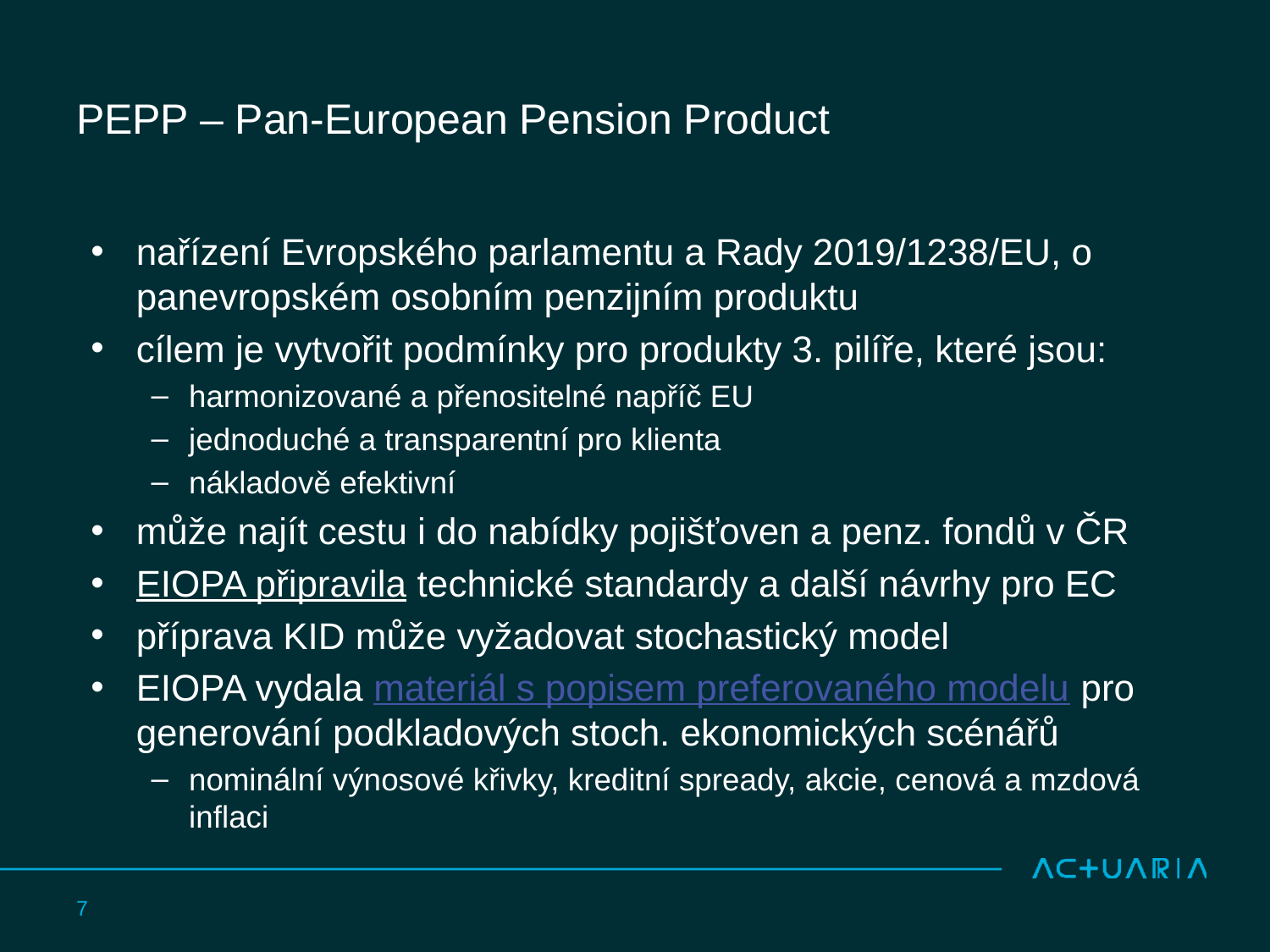

# PEPP – Pan-European Pension Product
nařízení Evropského parlamentu a Rady 2019/1238/EU, o panevropském osobním penzijním produktu
cílem je vytvořit podmínky pro produkty 3. pilíře, které jsou:
harmonizované a přenositelné napříč EU
jednoduché a transparentní pro klienta
nákladově efektivní
může najít cestu i do nabídky pojišťoven a penz. fondů v ČR
EIOPA připravila technické standardy a další návrhy pro EC
příprava KID může vyžadovat stochastický model
EIOPA vydala materiál s popisem preferovaného modelu pro generování podkladových stoch. ekonomických scénářů
nominální výnosové křivky, kreditní spready, akcie, cenová a mzdová inflaci
7